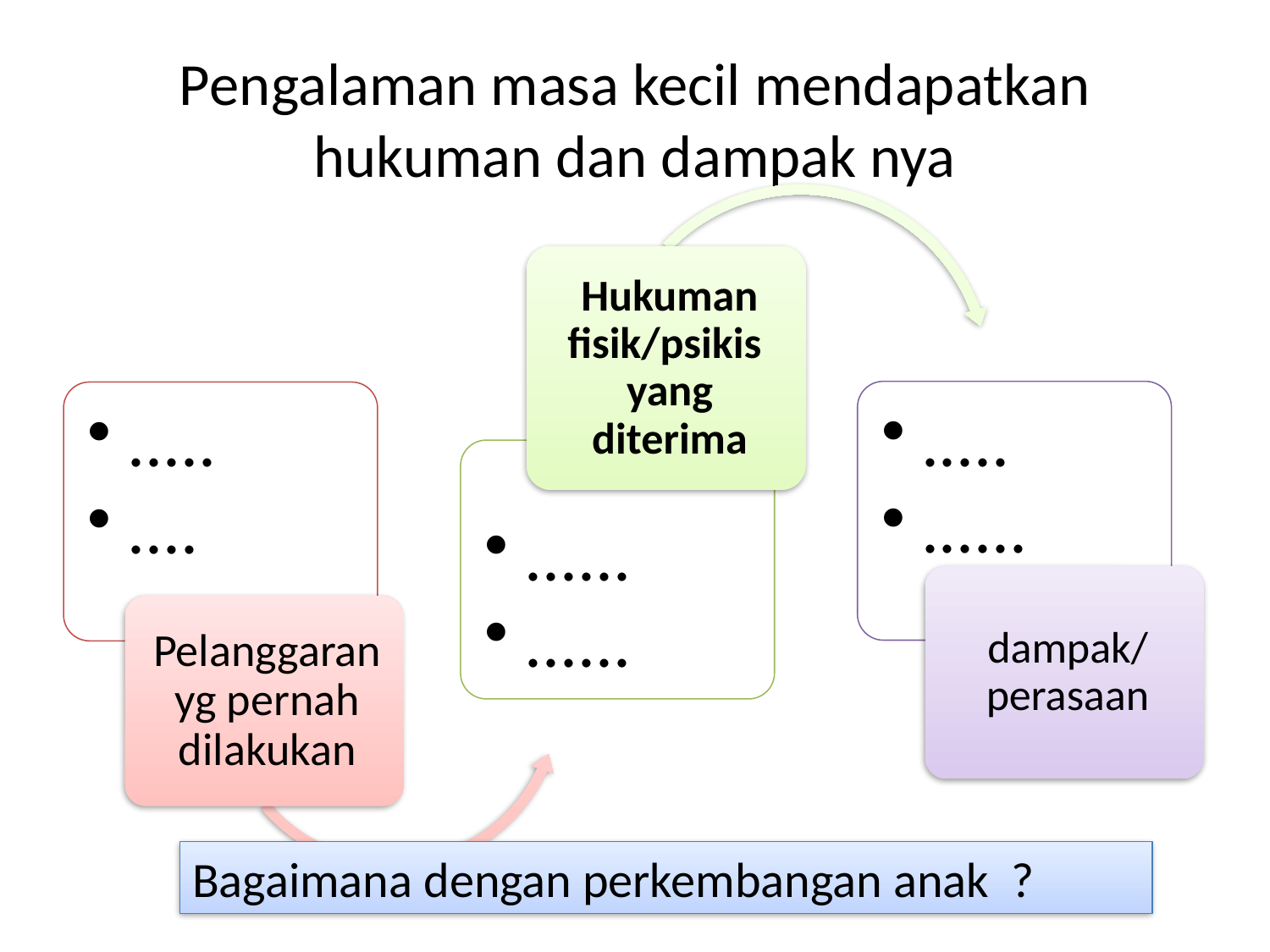

# Pengalaman masa kecil mendapatkan hukuman dan dampak nya
.....
....
Pelanggaran yg pernah dilakukan
......
......
Hukuman fisik/psikis  yang diterima
.....
......
dampak/ perasaan
Bagaimana dengan perkembangan anak  ?